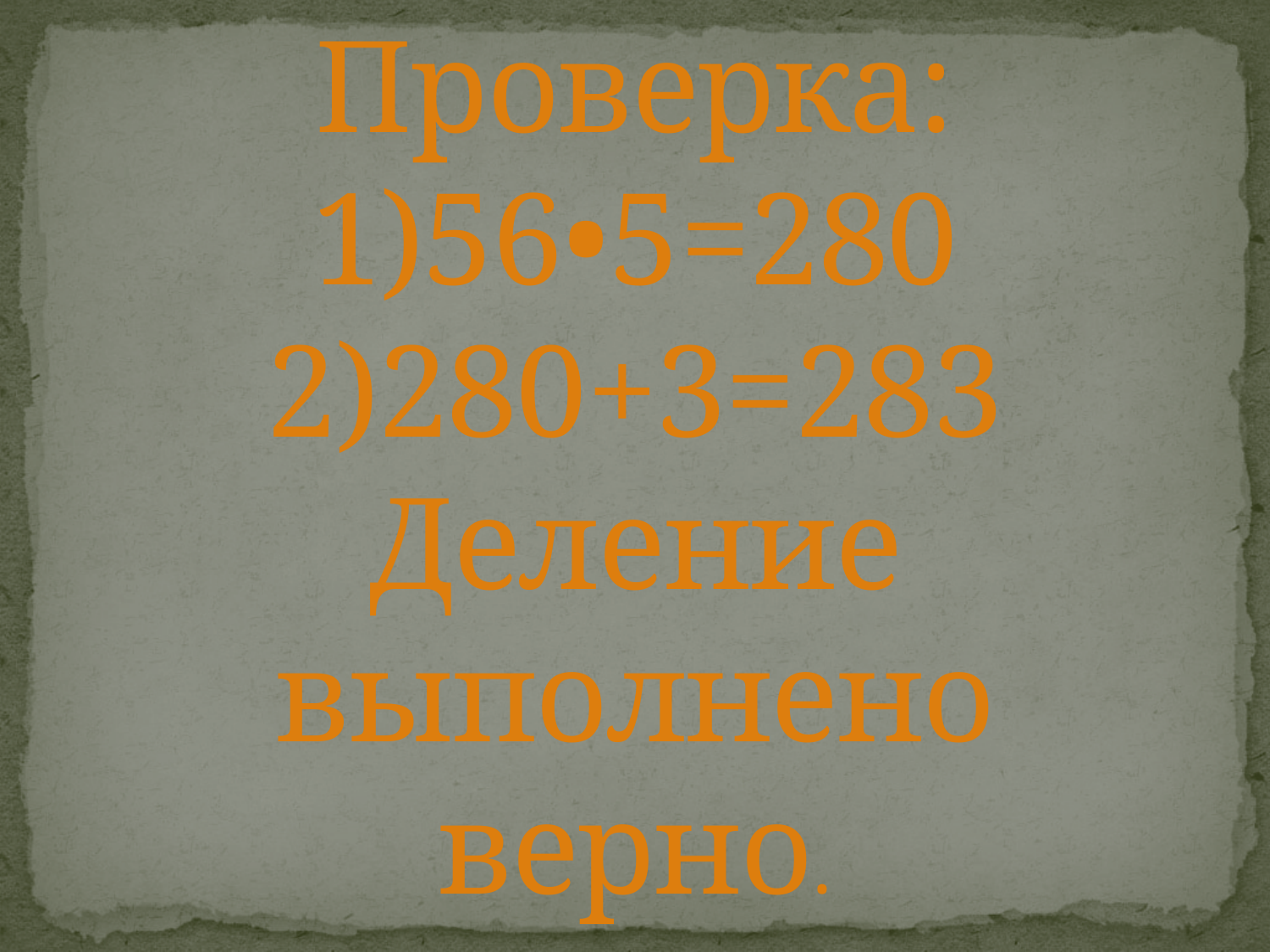

# Проверка: 1)56•5=280 2)280+3=283 Деление выполнено верно.